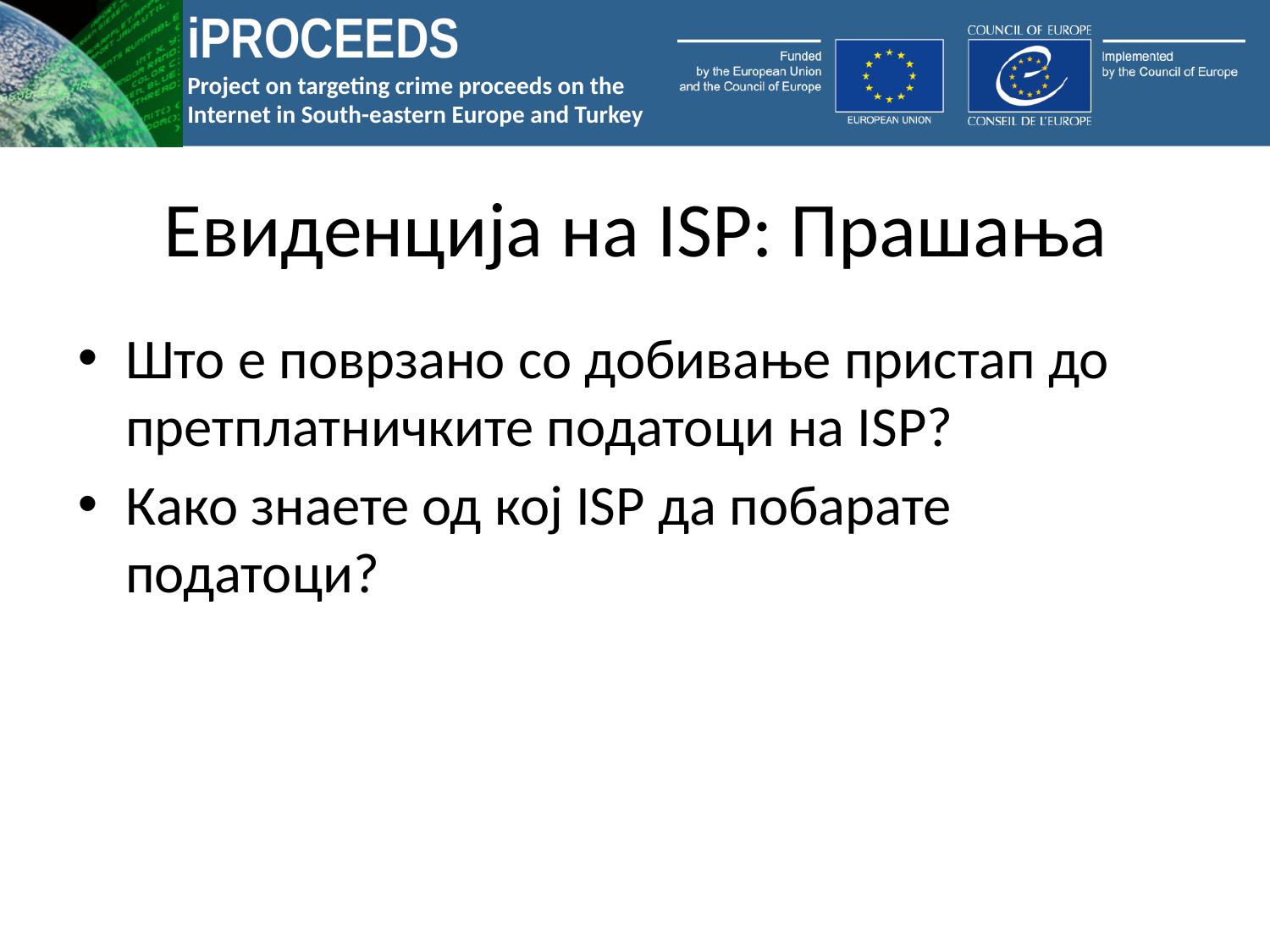

# Евиденција на ISP: Прашања
Што е поврзано со добивање пристап до претплатничките податоци на ISP?
Како знаете од кој ISP да побарате податоци?